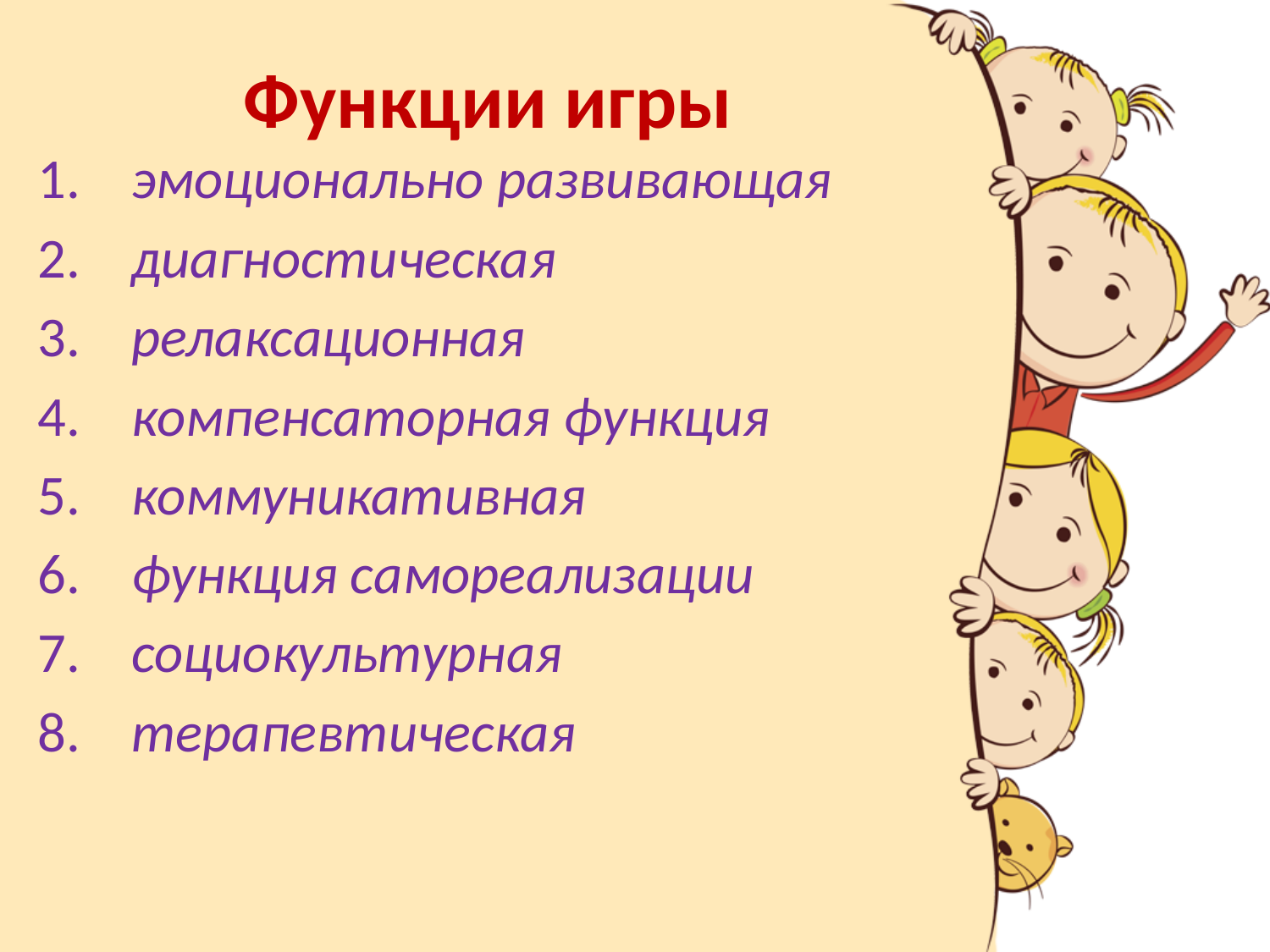

# Функции игры
1.    эмоционально развивающая
2.    диагностическая
3.    релаксационная
4.    компенсаторная функция
5.    коммуникативная
6.    функция самореализации
7.    социокультурная
8.    терапевтическая